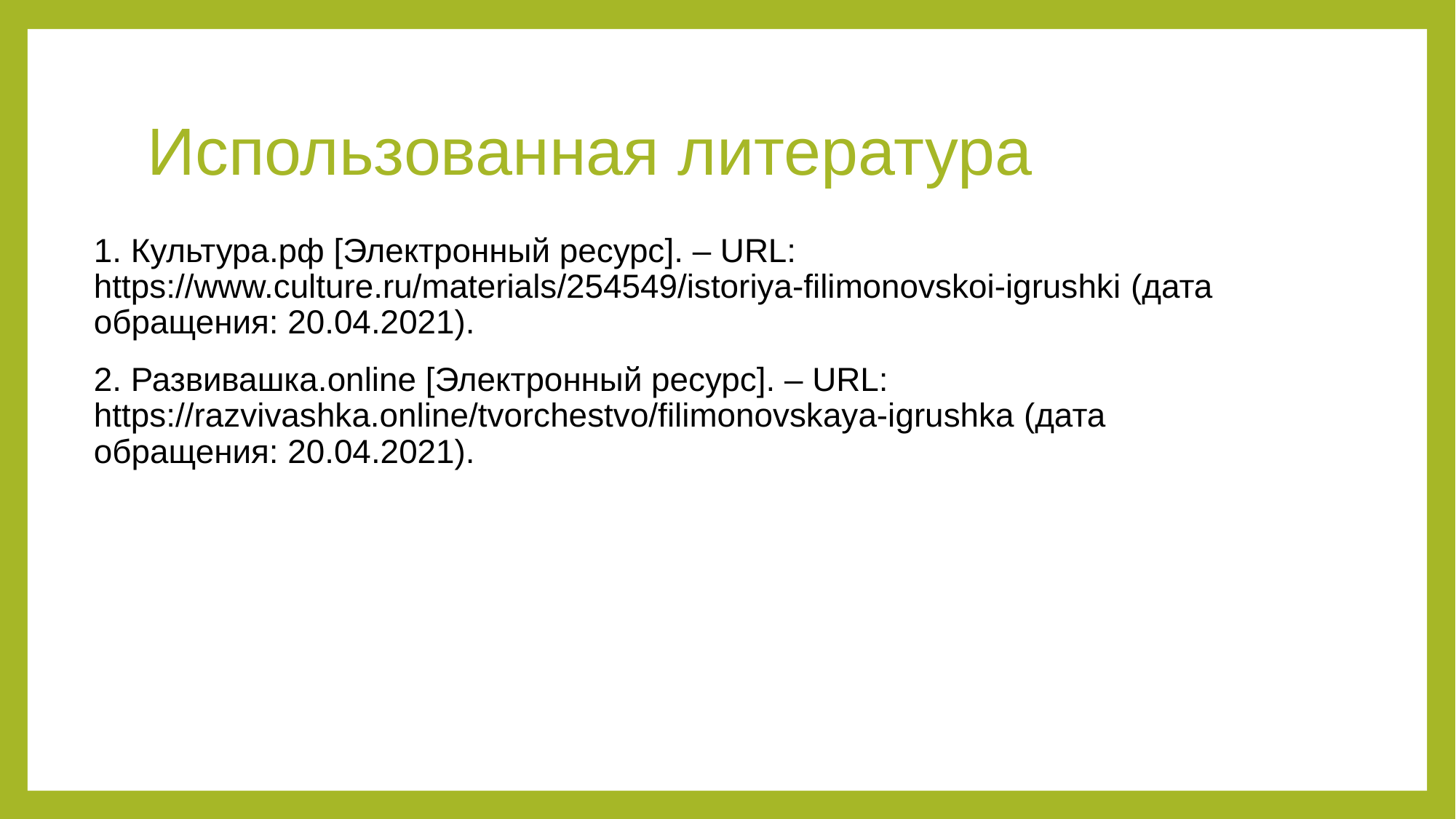

# Использованная литература
1. Культура.рф [Электронный ресурс]. – URL: https://www.culture.ru/materials/254549/istoriya-filimonovskoi-igrushki (дата обращения: 20.04.2021).
2. Развивашка.online [Электронный ресурс]. – URL: https://razvivashka.online/tvorchestvo/filimonovskaya-igrushka (дата обращения: 20.04.2021).